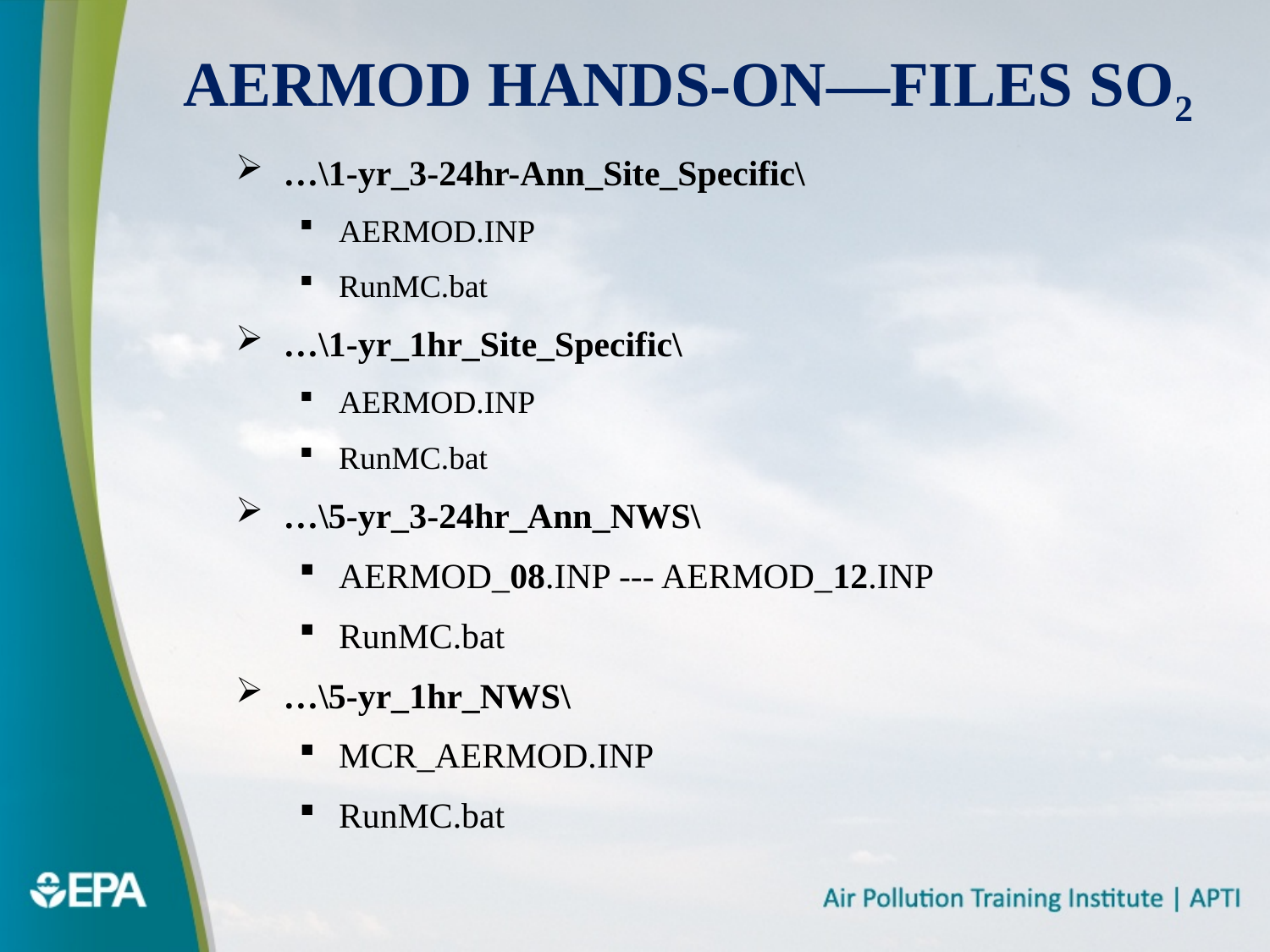

# AERMOD Hands-on—Files SO2
…\1-yr_3-24hr-Ann_Site_Specific\
AERMOD.INP
RunMC.bat
…\1-yr_1hr_Site_Specific\
AERMOD.INP
RunMC.bat
…\5-yr_3-24hr_Ann_NWS\
AERMOD_08.INP --- AERMOD_12.INP
RunMC.bat
…\5-yr_1hr_NWS\
MCR_AERMOD.INP
RunMC.bat